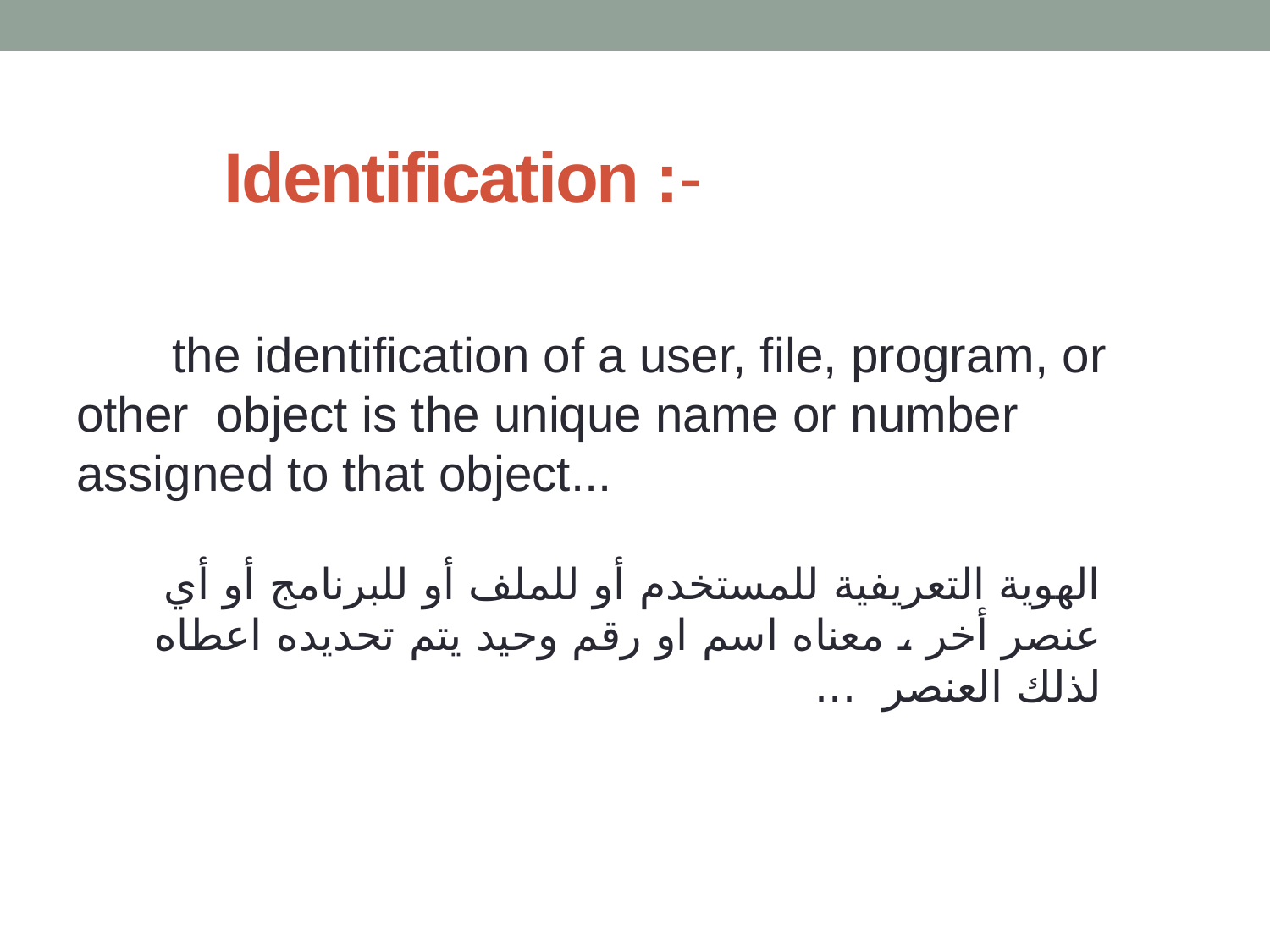

# Identification :-
       the identification of a user, file, program, or other  object is the unique name or number assigned to that object...
الهوية التعريفية للمستخدم أو للملف أو للبرنامج أو أي عنصر أخر ، معناه اسم او رقم وحيد يتم تحديده اعطاه لذلك العنصر  ...